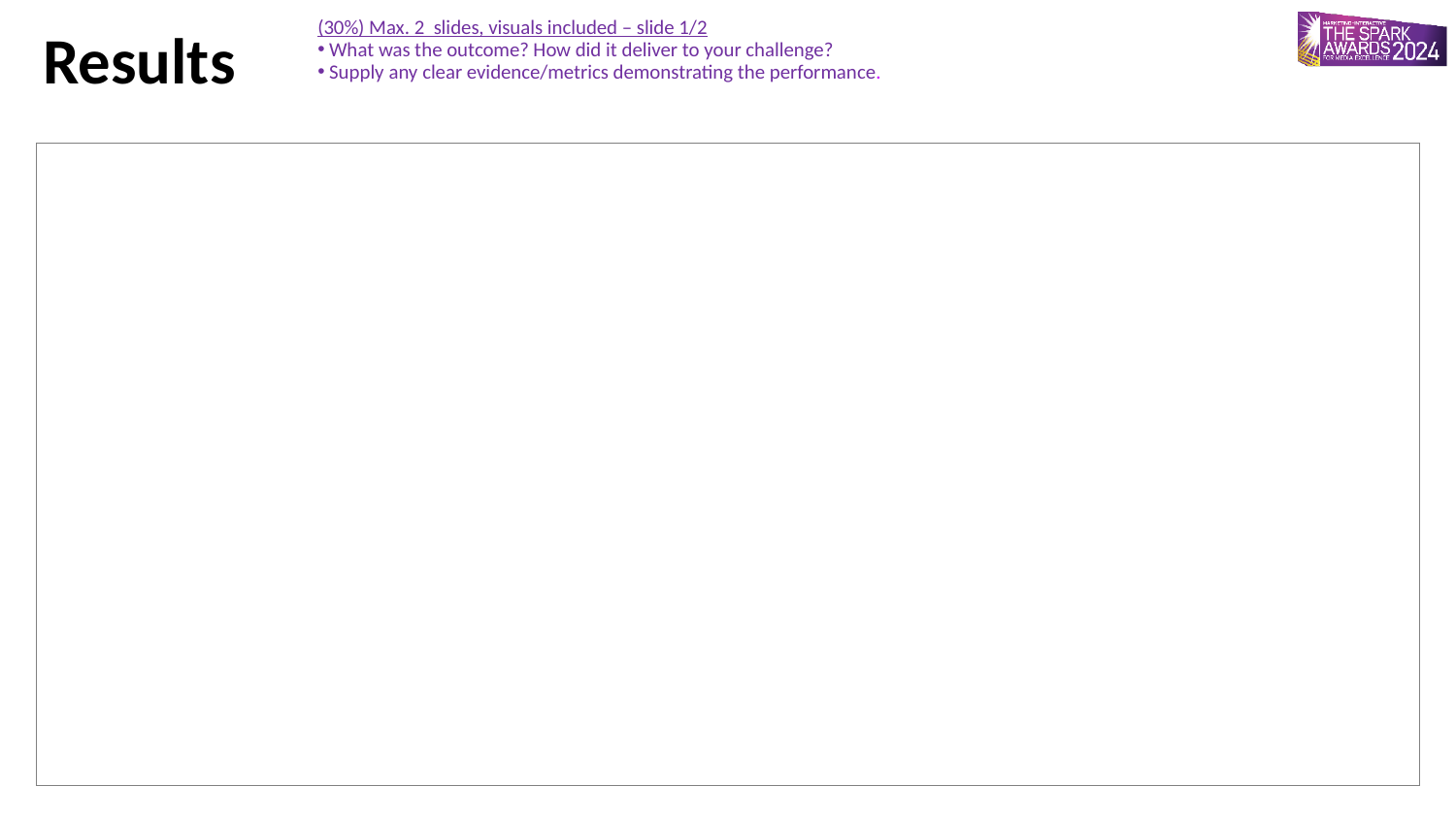

(30%) Max. 2  slides, visuals included – slide 1/2
 What was the outcome? How did it deliver to your challenge?
 Supply any clear evidence/metrics demonstrating the performance.
Results
|  |
| --- |